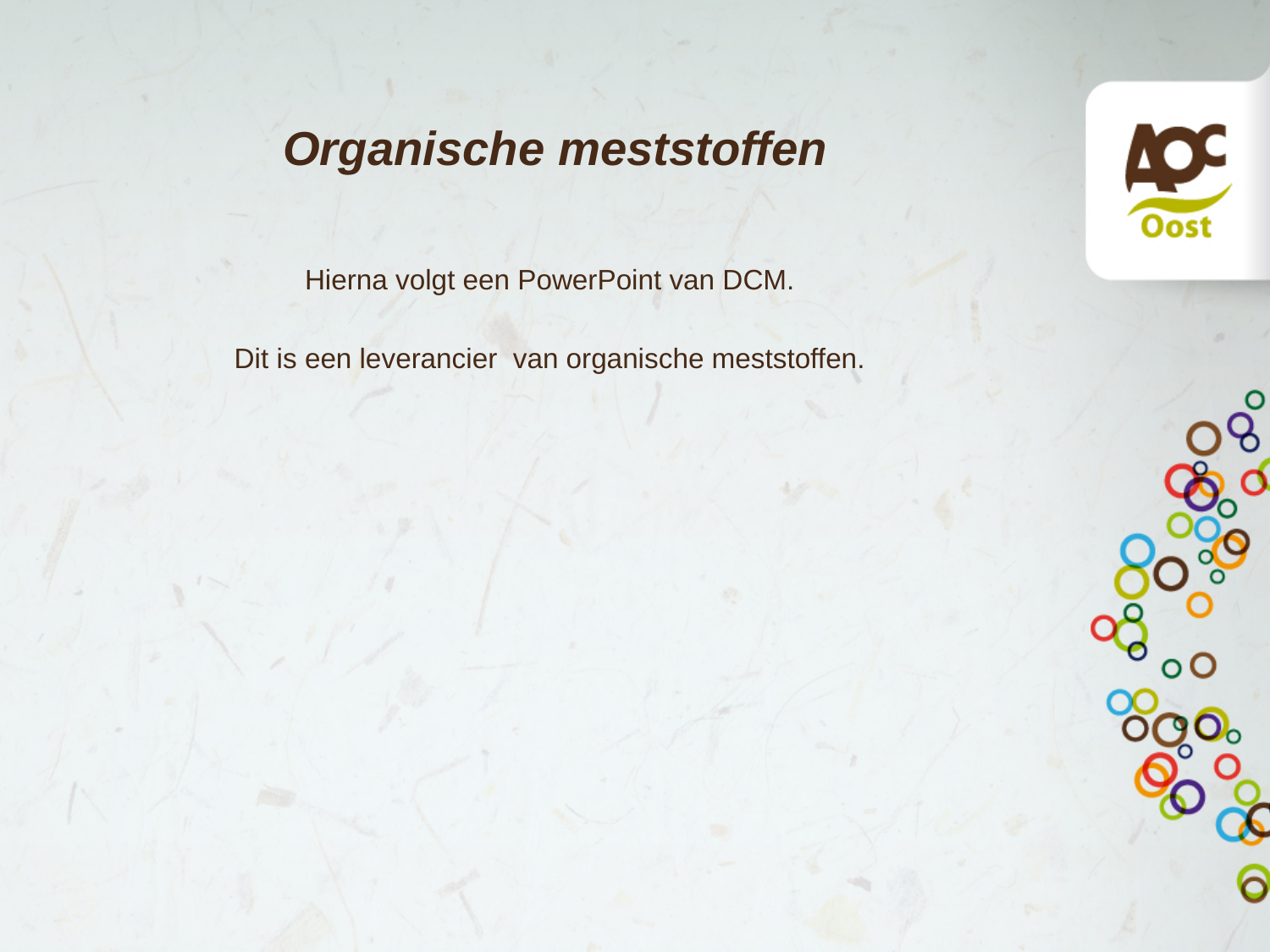

# Organische meststoffen

Hierna volgt een PowerPoint van DCM.

Dit is een leverancier  van organische meststoffen.